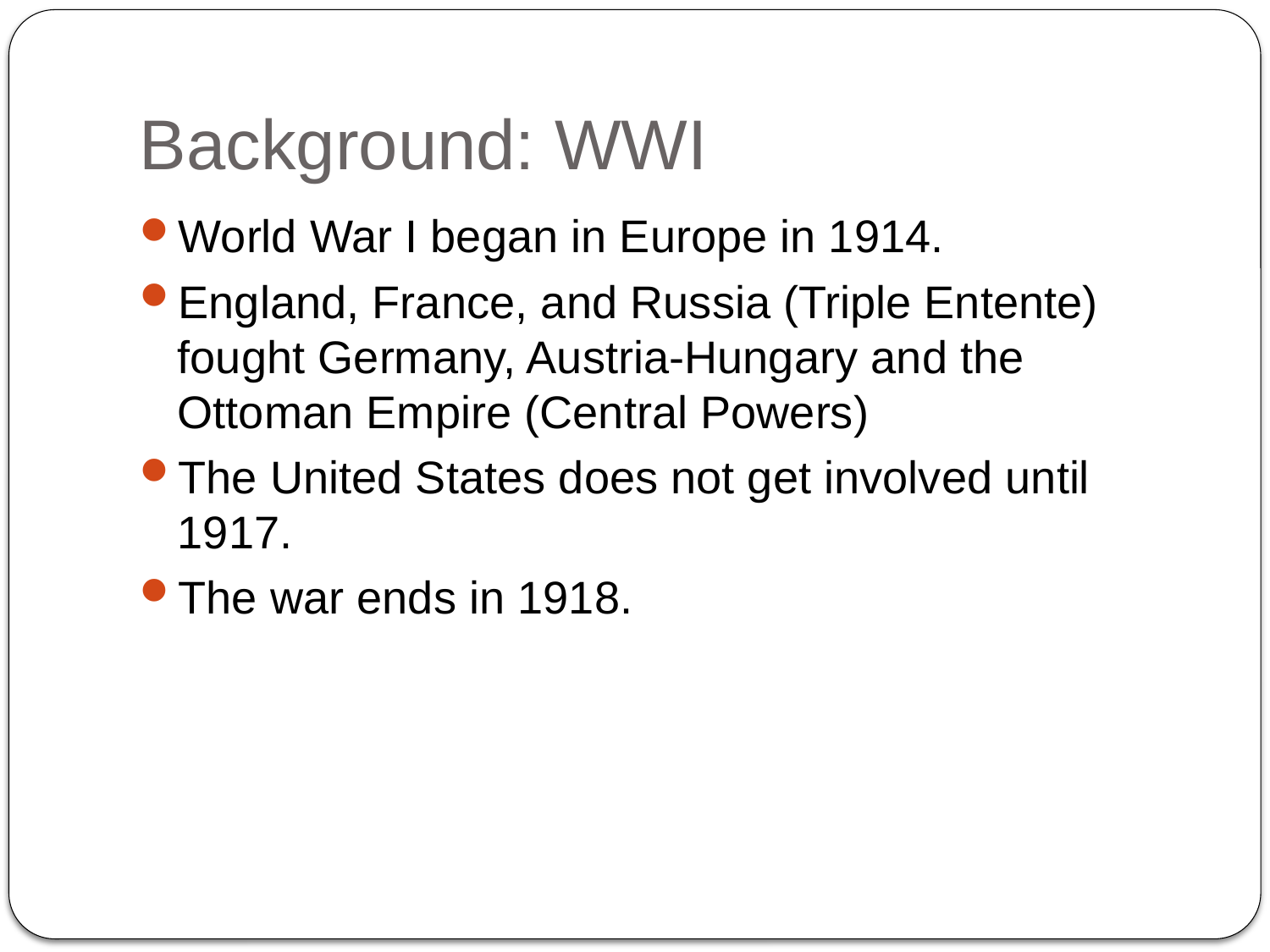

# Background: WWI
World War I began in Europe in 1914.
England, France, and Russia (Triple Entente) fought Germany, Austria-Hungary and the Ottoman Empire (Central Powers)
The United States does not get involved until 1917.
The war ends in 1918.